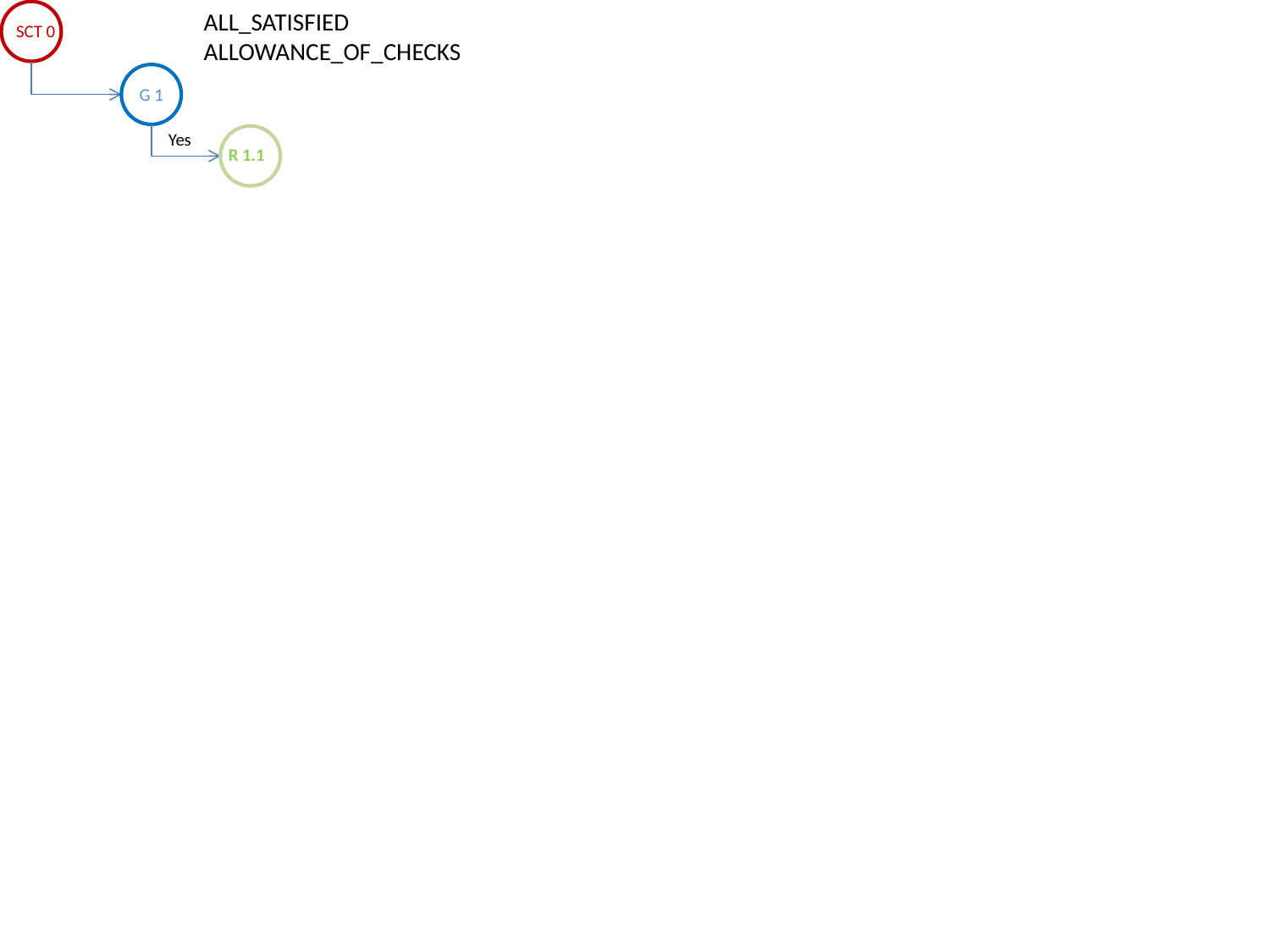

ALL_SATISFIED
ALLOWANCE_OF_CHECKS

SCT 0

G 1
Yes

R 1.1